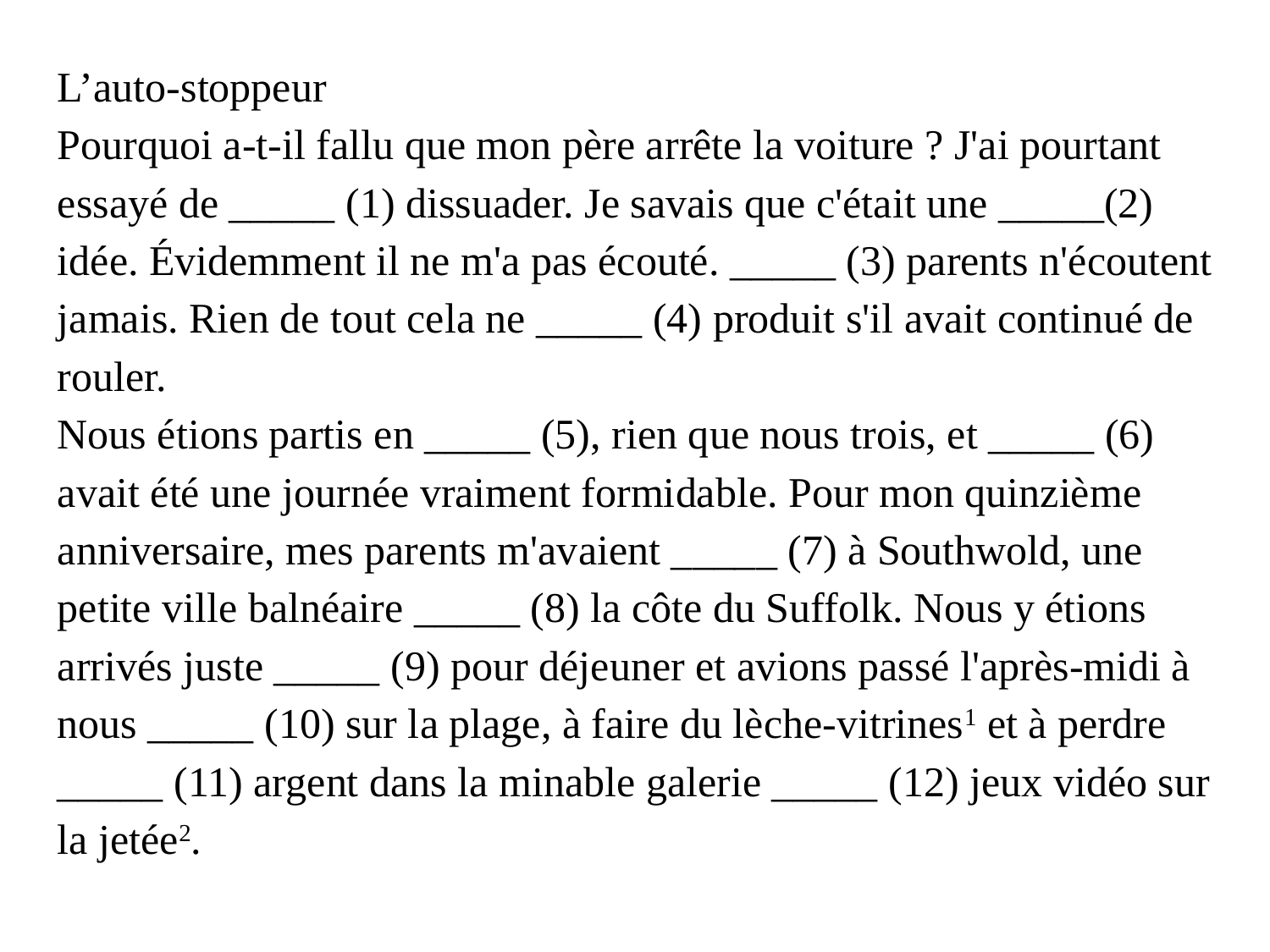

L’auto-stoppeur
Pourquoi a-t-il fallu que mon père arrête la voiture ? J'ai pourtant essayé de _____ (1) dissuader. Je savais que c'était une _____(2) idée. Évidemment il ne m'a pas écouté. _____ (3) parents n'écoutent jamais. Rien de tout cela ne _____ (4) produit s'il avait continué de rouler.
Nous étions partis en _____ (5), rien que nous trois, et _____ (6) avait été une journée vraiment formidable. Pour mon quinzième anniversaire, mes parents m'avaient _____ (7) à Southwold, une petite ville balnéaire _____ (8) la côte du Suffolk. Nous y étions arrivés juste _____ (9) pour déjeuner et avions passé l'après-midi à nous _____ (10) sur la plage, à faire du lèche-vitrines1 et à perdre _____ (11) argent dans la minable galerie _____ (12) jeux vidéo sur la jetée2.